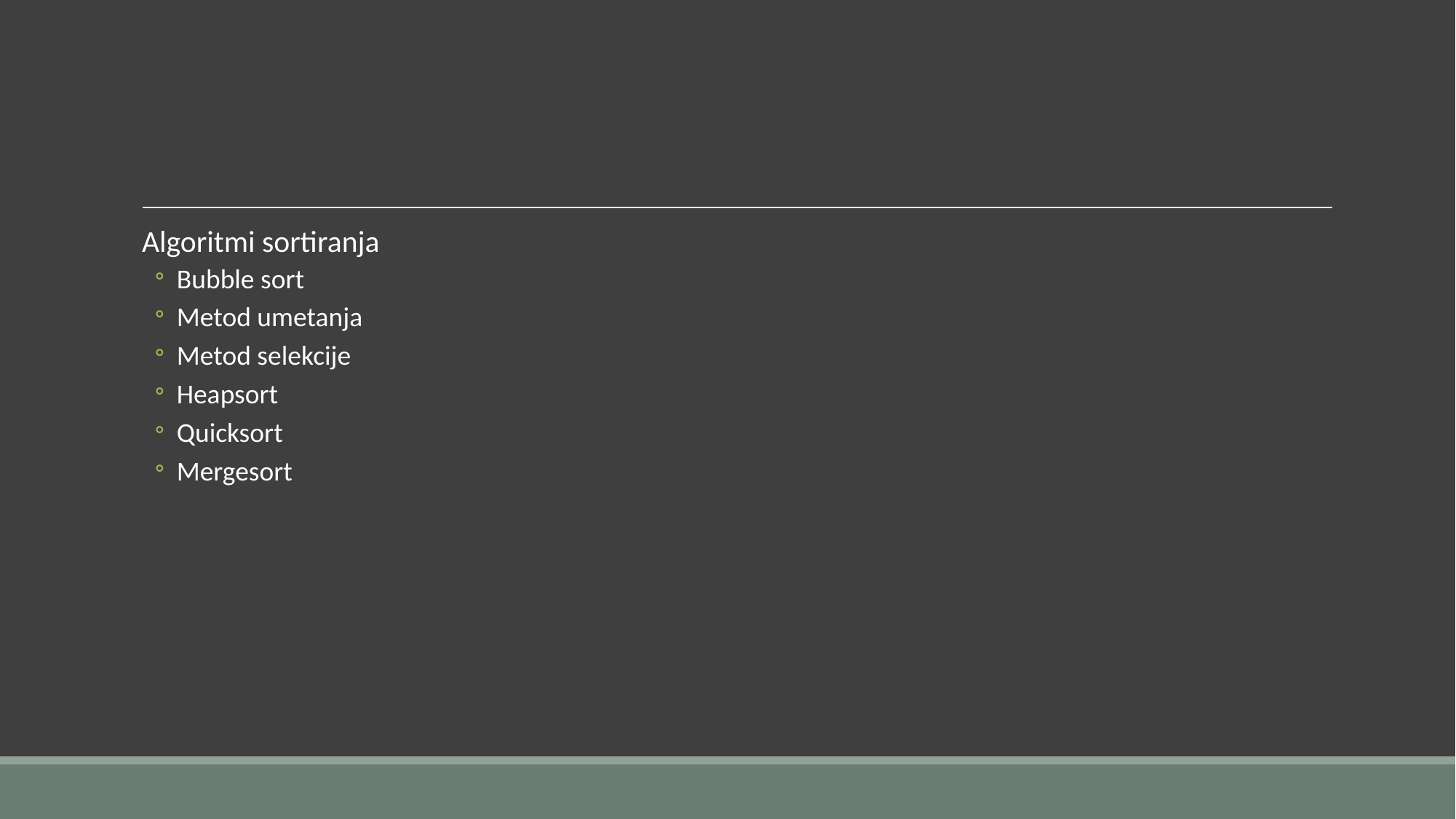

#
Algoritmi sortiranja
Bubble sort
Metod umetanja
Metod selekcije
Heapsort
Quicksort
Mergesort